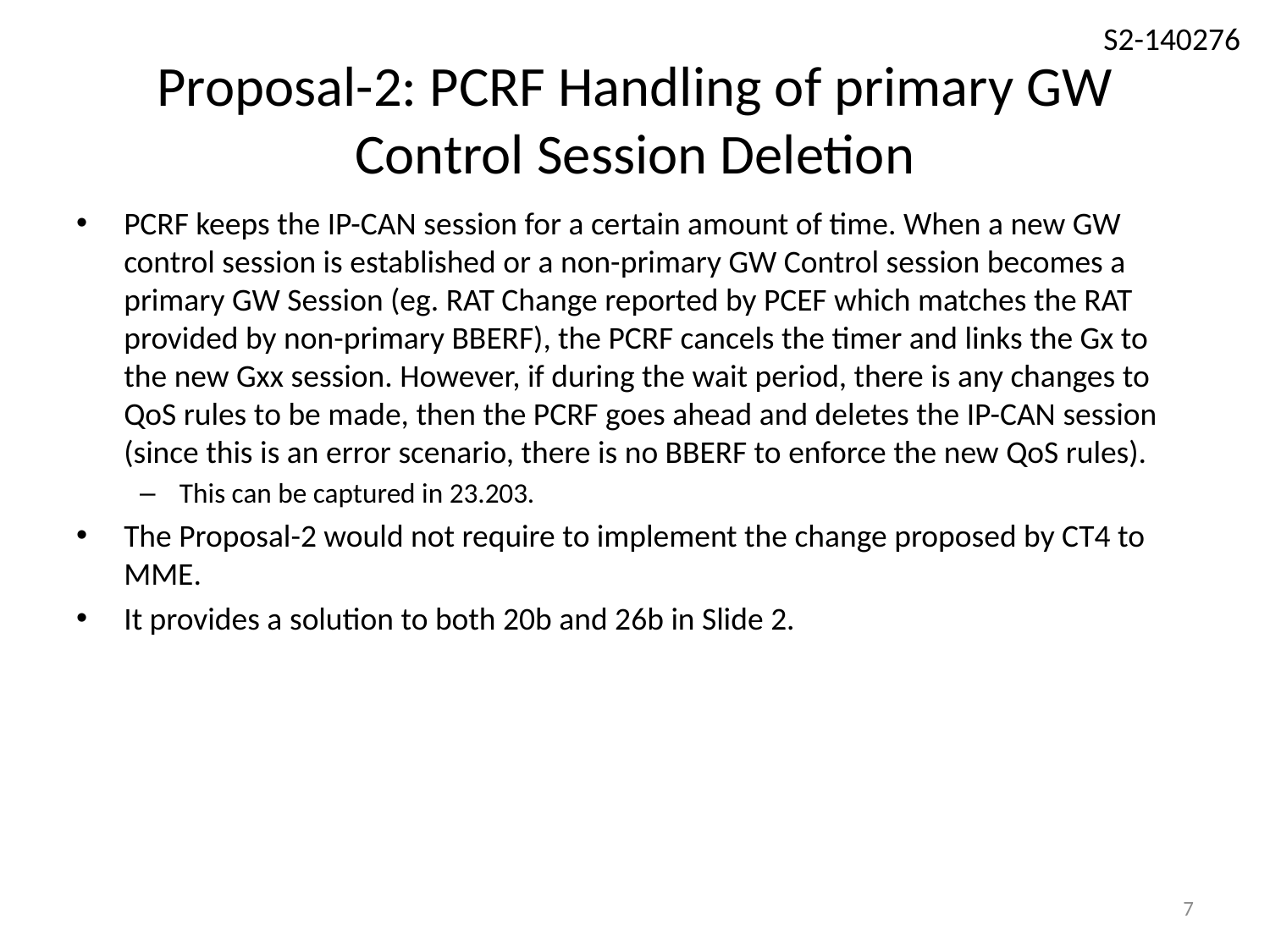

# Proposal-2: PCRF Handling of primary GW Control Session Deletion
PCRF keeps the IP-CAN session for a certain amount of time. When a new GW control session is established or a non-primary GW Control session becomes a primary GW Session (eg. RAT Change reported by PCEF which matches the RAT provided by non-primary BBERF), the PCRF cancels the timer and links the Gx to the new Gxx session. However, if during the wait period, there is any changes to QoS rules to be made, then the PCRF goes ahead and deletes the IP-CAN session (since this is an error scenario, there is no BBERF to enforce the new QoS rules).
This can be captured in 23.203.
The Proposal-2 would not require to implement the change proposed by CT4 to MME.
It provides a solution to both 20b and 26b in Slide 2.

7